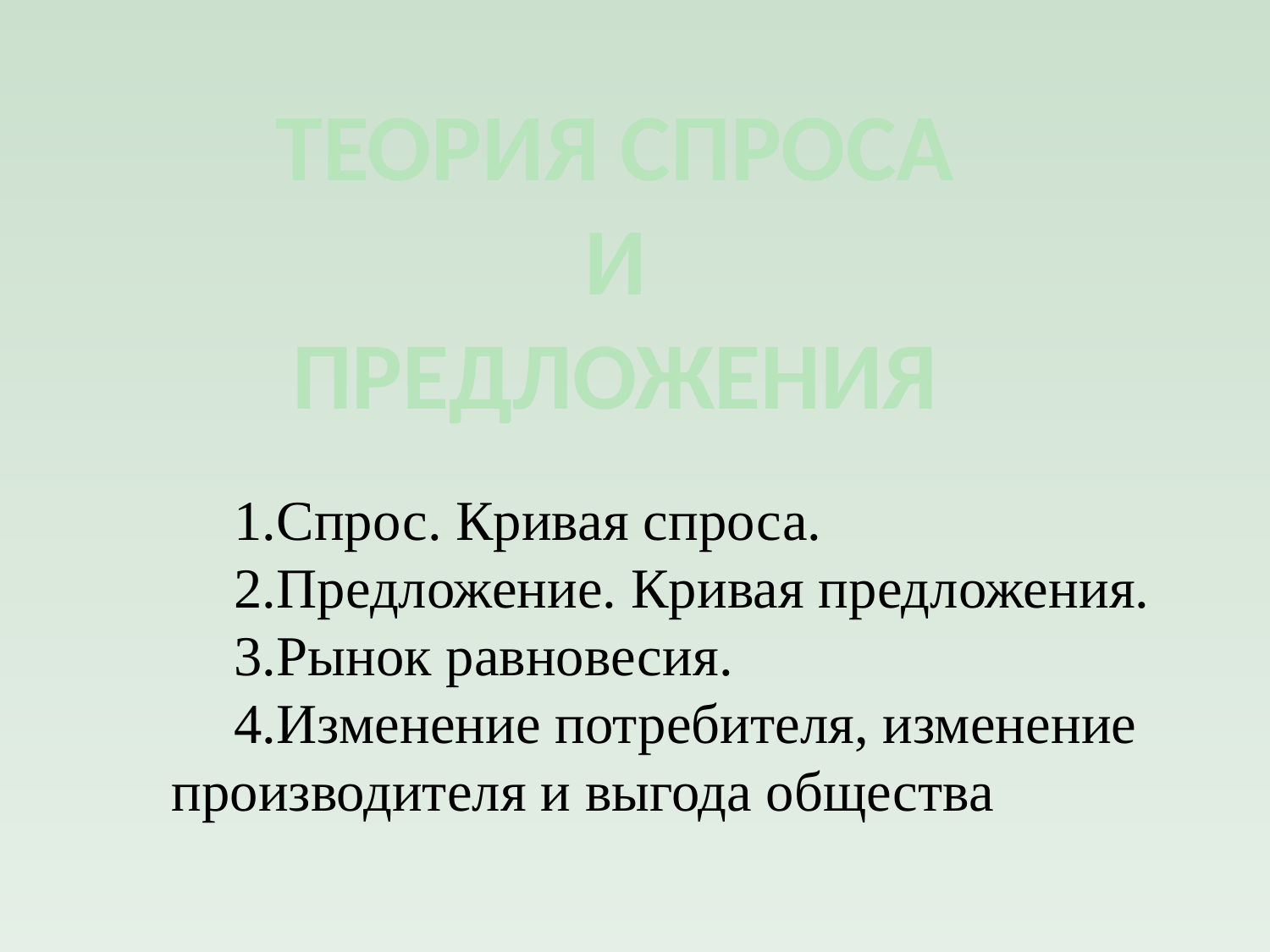

ТЕОРИЯ СПРОСА И ПРЕДЛОЖЕНИЯ
Спрос. Кривая спроса.
Предложение. Кривая предложения.
Рынок равновесия.
Изменение потребителя, изменение производителя и выгода общества